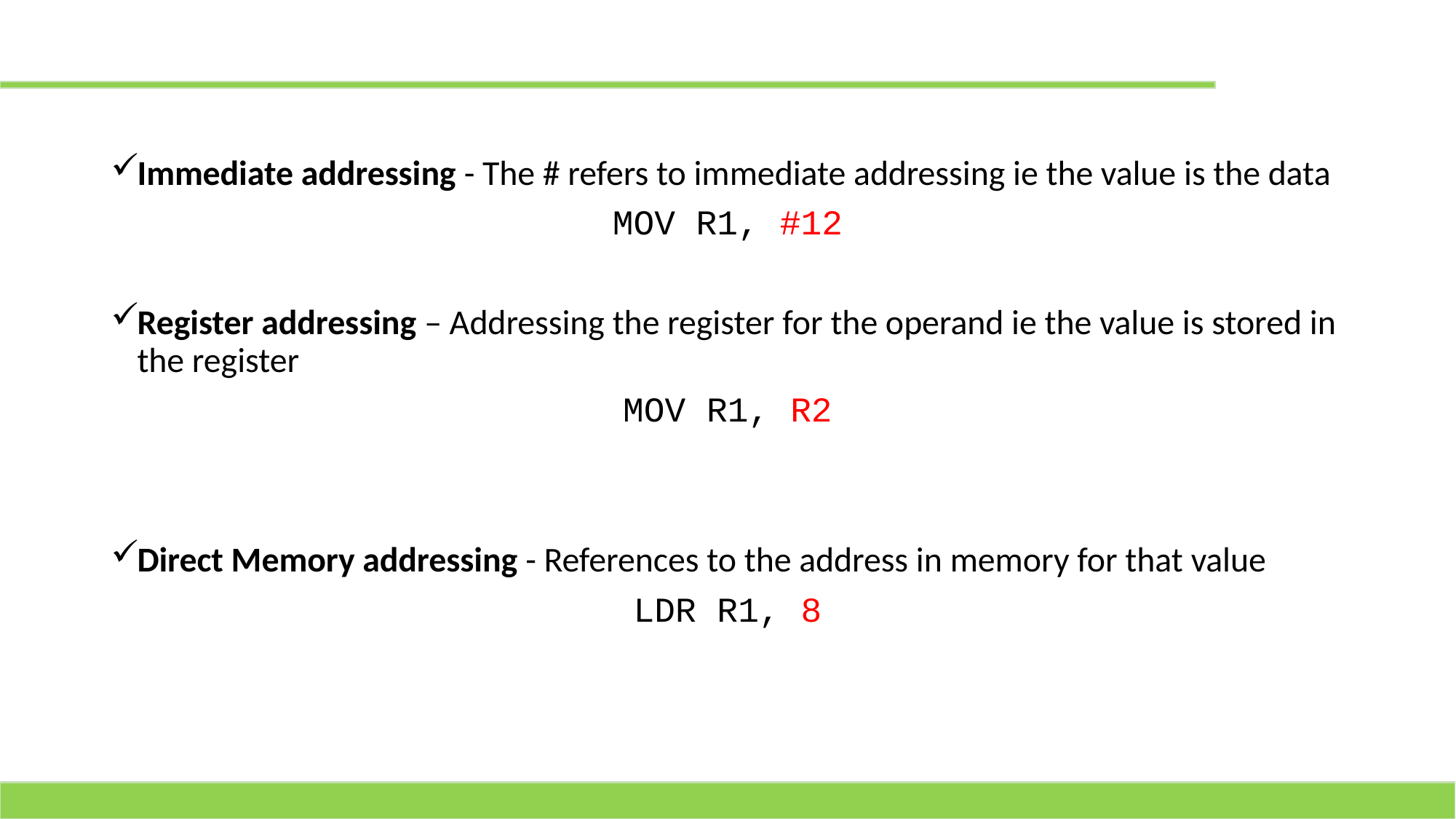

# Addressing
Immediate addressing - The # refers to immediate addressing ie the value is the data
MOV R1, #12

Register addressing – Addressing the register for the operand ie the value is stored in the register
MOV R1, R2

Direct Memory addressing - References to the address in memory for that value
LDR R1, 8